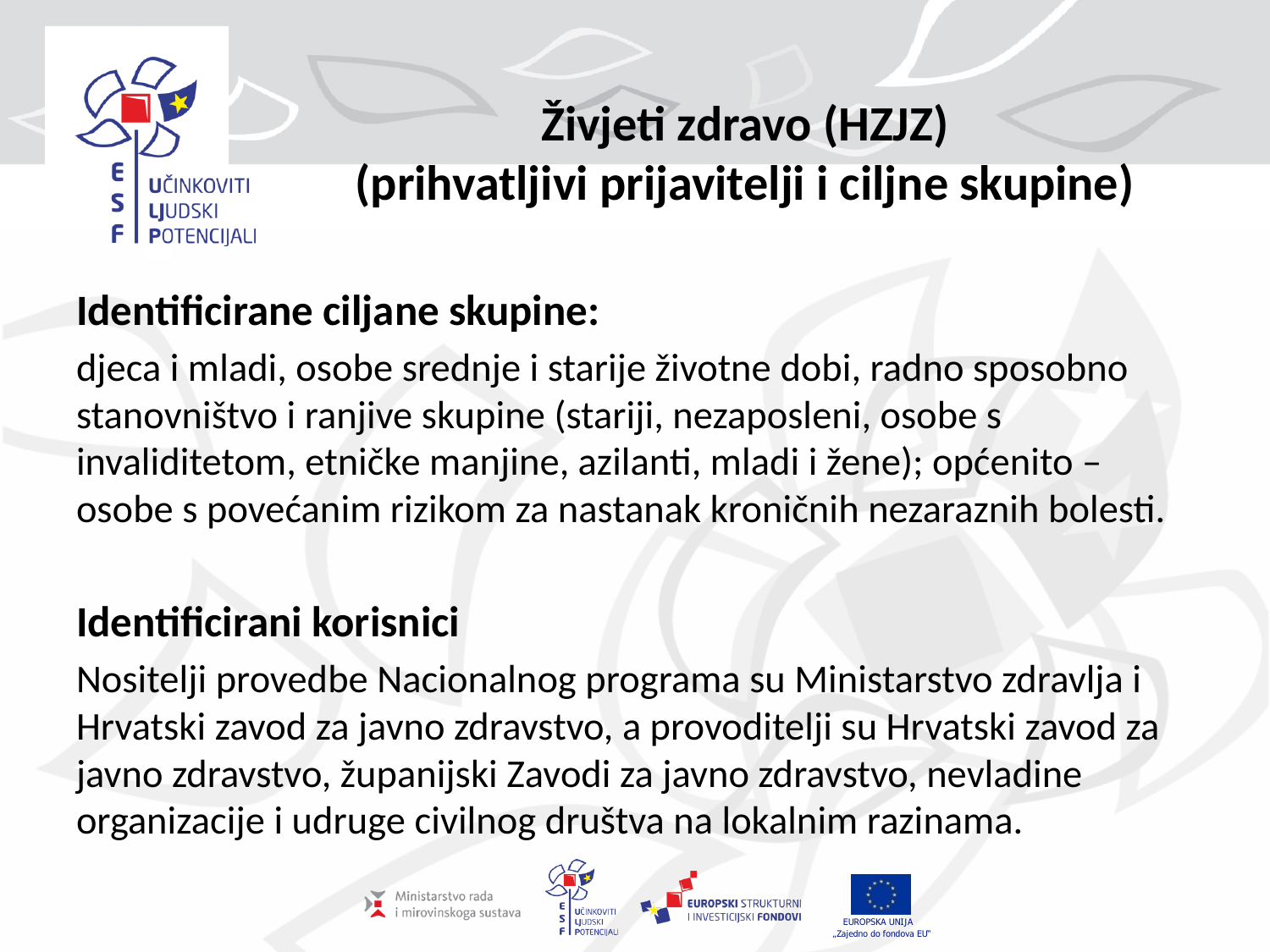

# Živjeti zdravo (HZJZ) (prihvatljivi prijavitelji i ciljne skupine)
Identificirane ciljane skupine:
djeca i mladi, osobe srednje i starije životne dobi, radno sposobno stanovništvo i ranjive skupine (stariji, nezaposleni, osobe s invaliditetom, etničke manjine, azilanti, mladi i žene); općenito – osobe s povećanim rizikom za nastanak kroničnih nezaraznih bolesti.

Identificirani korisnici
Nositelji provedbe Nacionalnog programa su Ministarstvo zdravlja i Hrvatski zavod za javno zdravstvo, a provoditelji su Hrvatski zavod za javno zdravstvo, županijski Zavodi za javno zdravstvo, nevladine organizacije i udruge civilnog društva na lokalnim razinama.